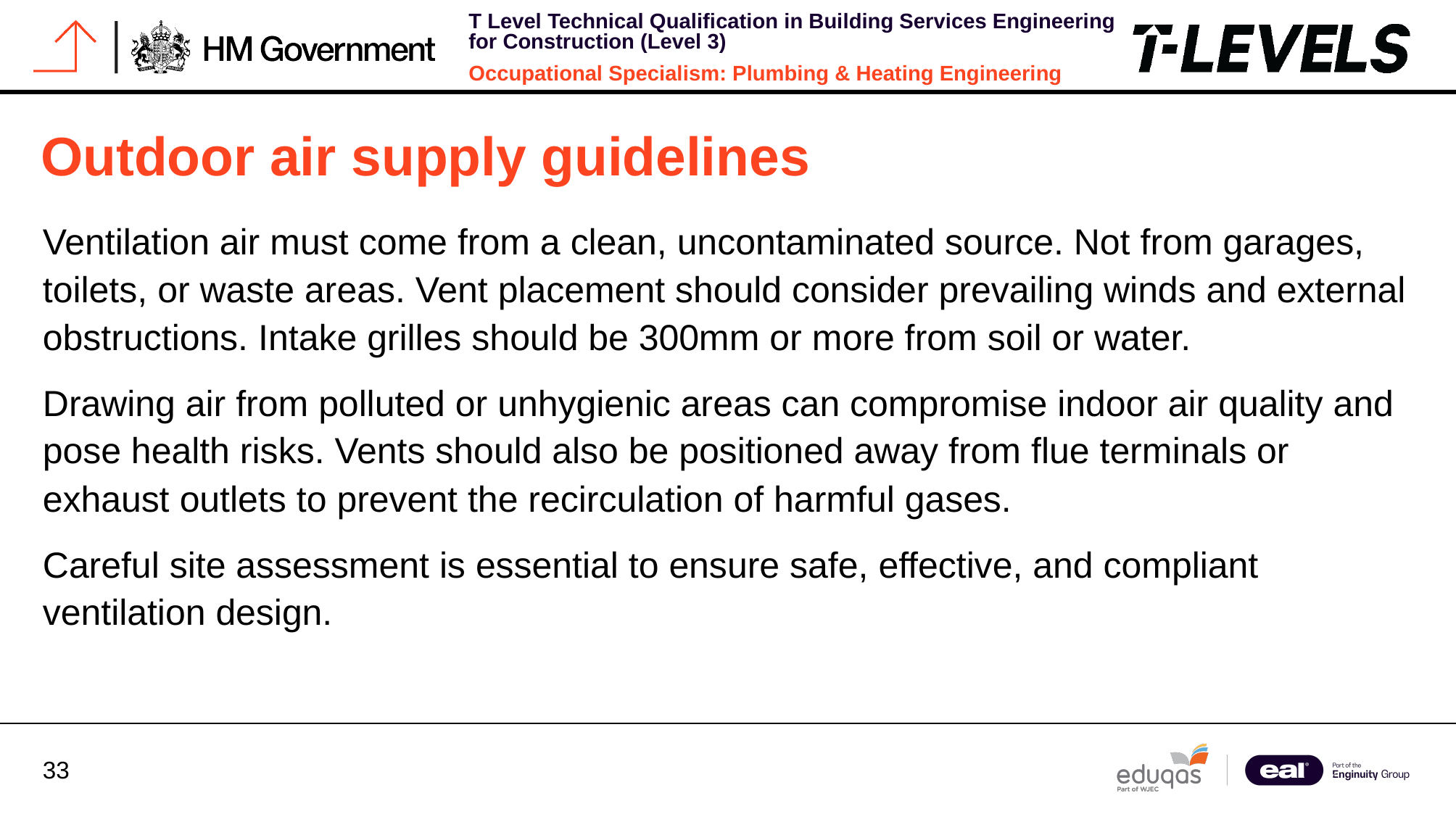

# Outdoor air supply guidelines
Ventilation air must come from a clean, uncontaminated source. Not from garages, toilets, or waste areas. Vent placement should consider prevailing winds and external obstructions. Intake grilles should be 300mm or more from soil or water.
Drawing air from polluted or unhygienic areas can compromise indoor air quality and pose health risks. Vents should also be positioned away from flue terminals or exhaust outlets to prevent the recirculation of harmful gases.
Careful site assessment is essential to ensure safe, effective, and compliant ventilation design.